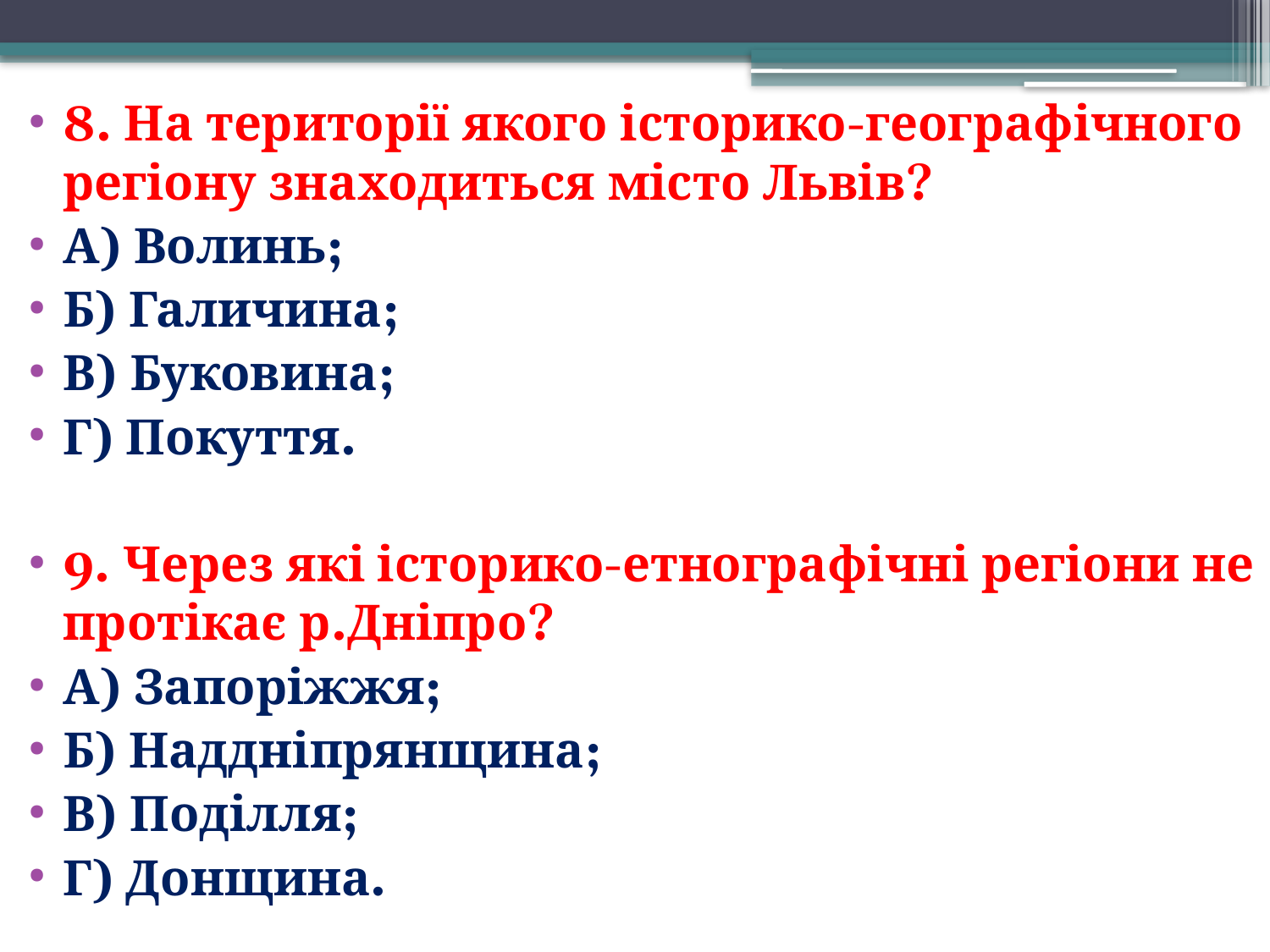

8. На території якого історико-географічного регіону знаходиться місто Львів?
А) Волинь;
Б) Галичина;
В) Буковина;
Г) Покуття.

9. Через які історико-етнографічні регіони не протікає р.Дніпро?
А) Запоріжжя;
Б) Наддніпрянщина;
В) Поділля;
Г) Донщина.